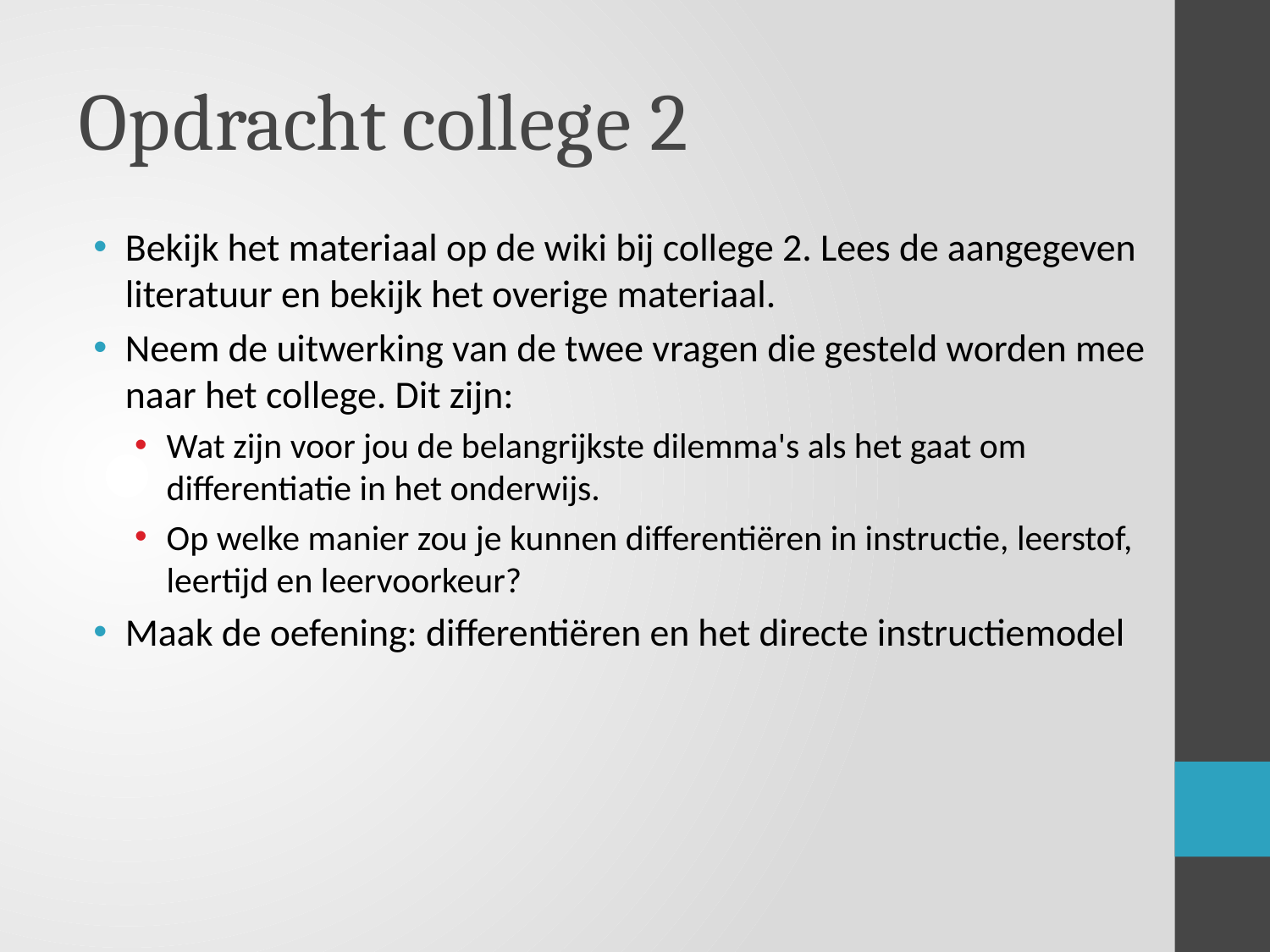

# Opdracht college 2
Bekijk het materiaal op de wiki bij college 2. Lees de aangegeven literatuur en bekijk het overige materiaal.
Neem de uitwerking van de twee vragen die gesteld worden mee naar het college. Dit zijn:
Wat zijn voor jou de belangrijkste dilemma's als het gaat om differentiatie in het onderwijs.
Op welke manier zou je kunnen differentiëren in instructie, leerstof, leertijd en leervoorkeur?
Maak de oefening: differentiëren en het directe instructiemodel